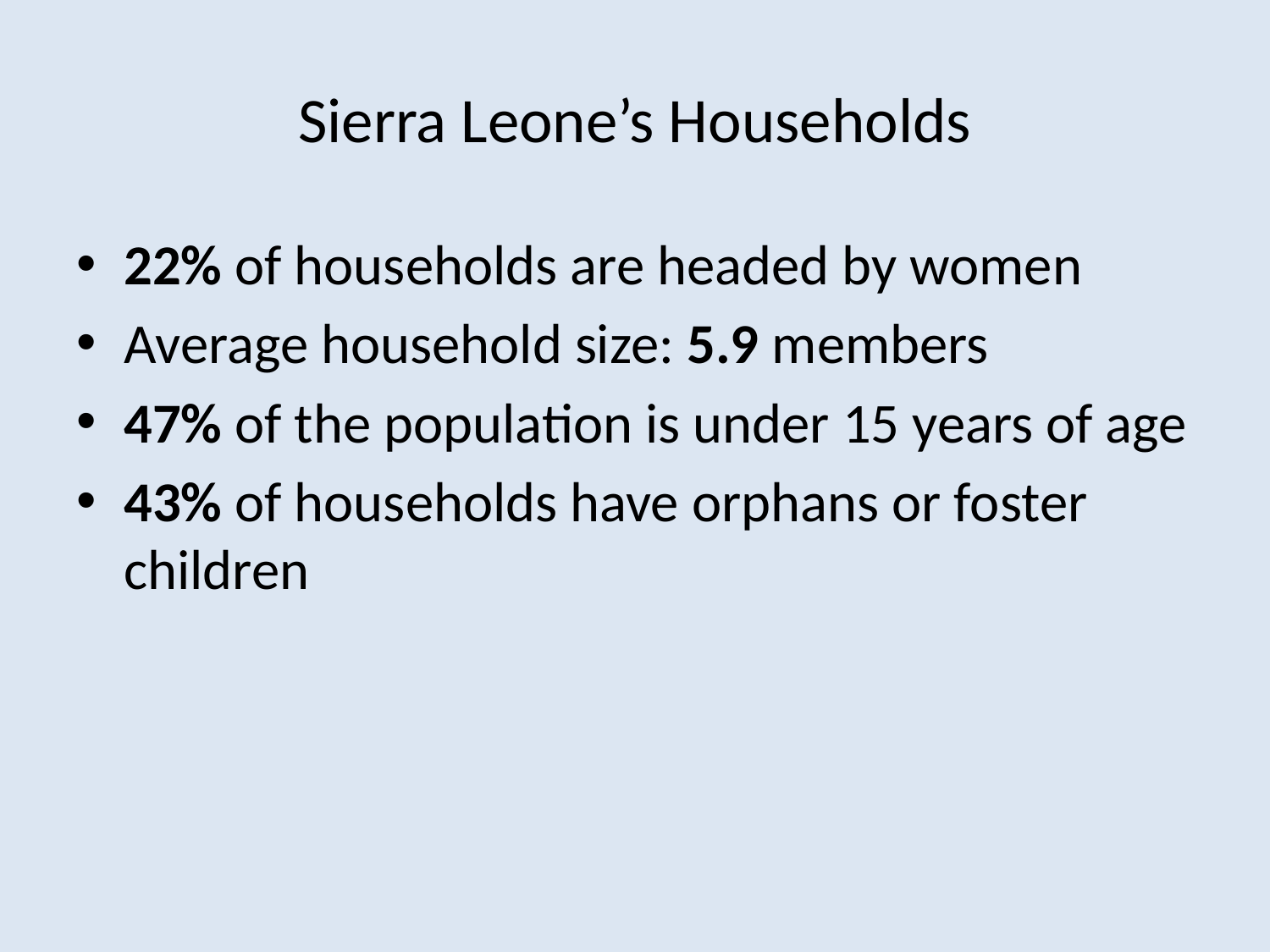

# Sierra Leone’s Households
22% of households are headed by women
Average household size: 5.9 members
47% of the population is under 15 years of age
43% of households have orphans or foster children